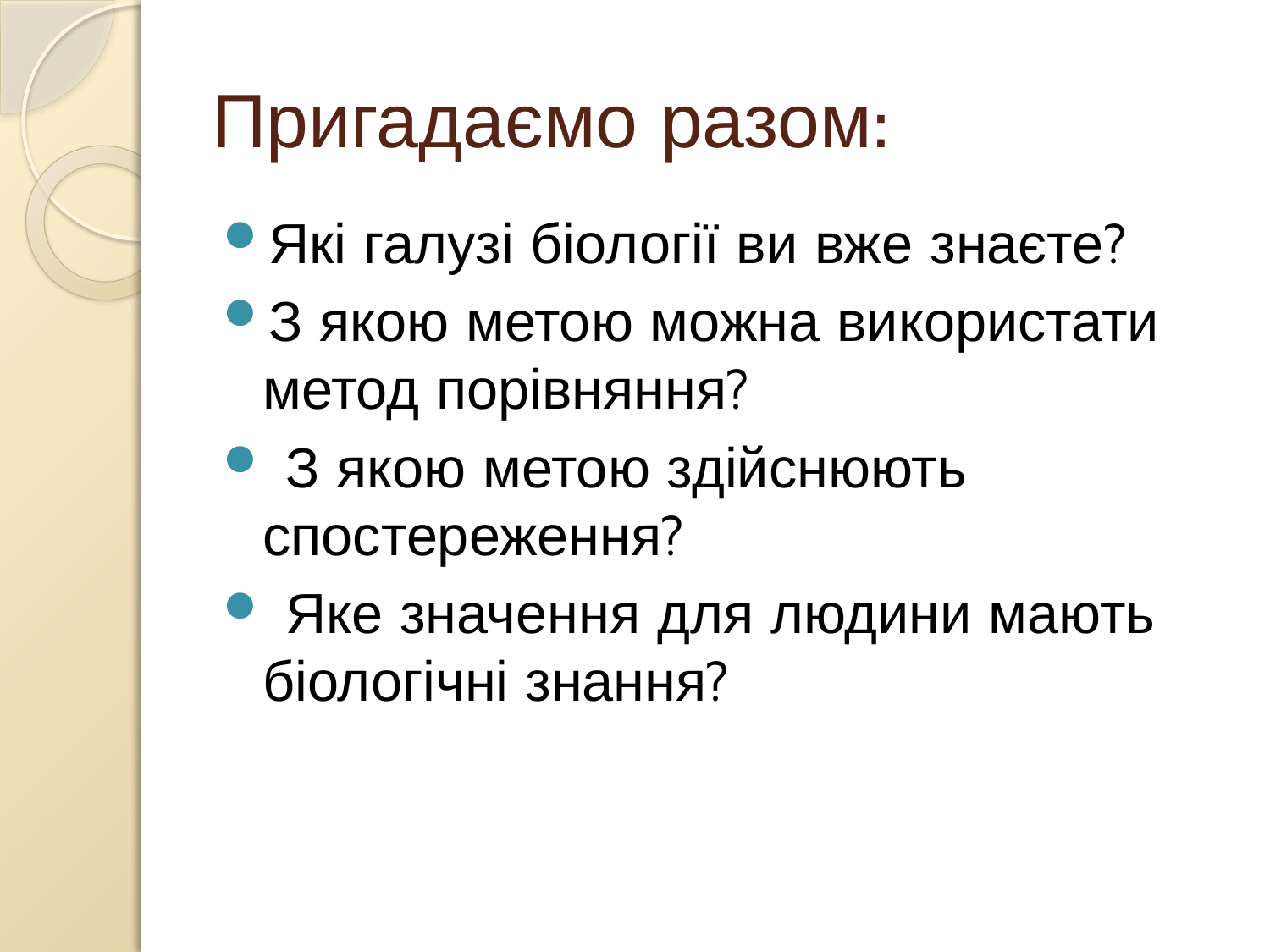

# Пригадаємо разом:
Які галузі біології ви вже знаєте?
З якою метою можна використати метод порівняння?
 З якою метою здійснюють спостереження?
 Яке значення для людини мають біологічні знання?